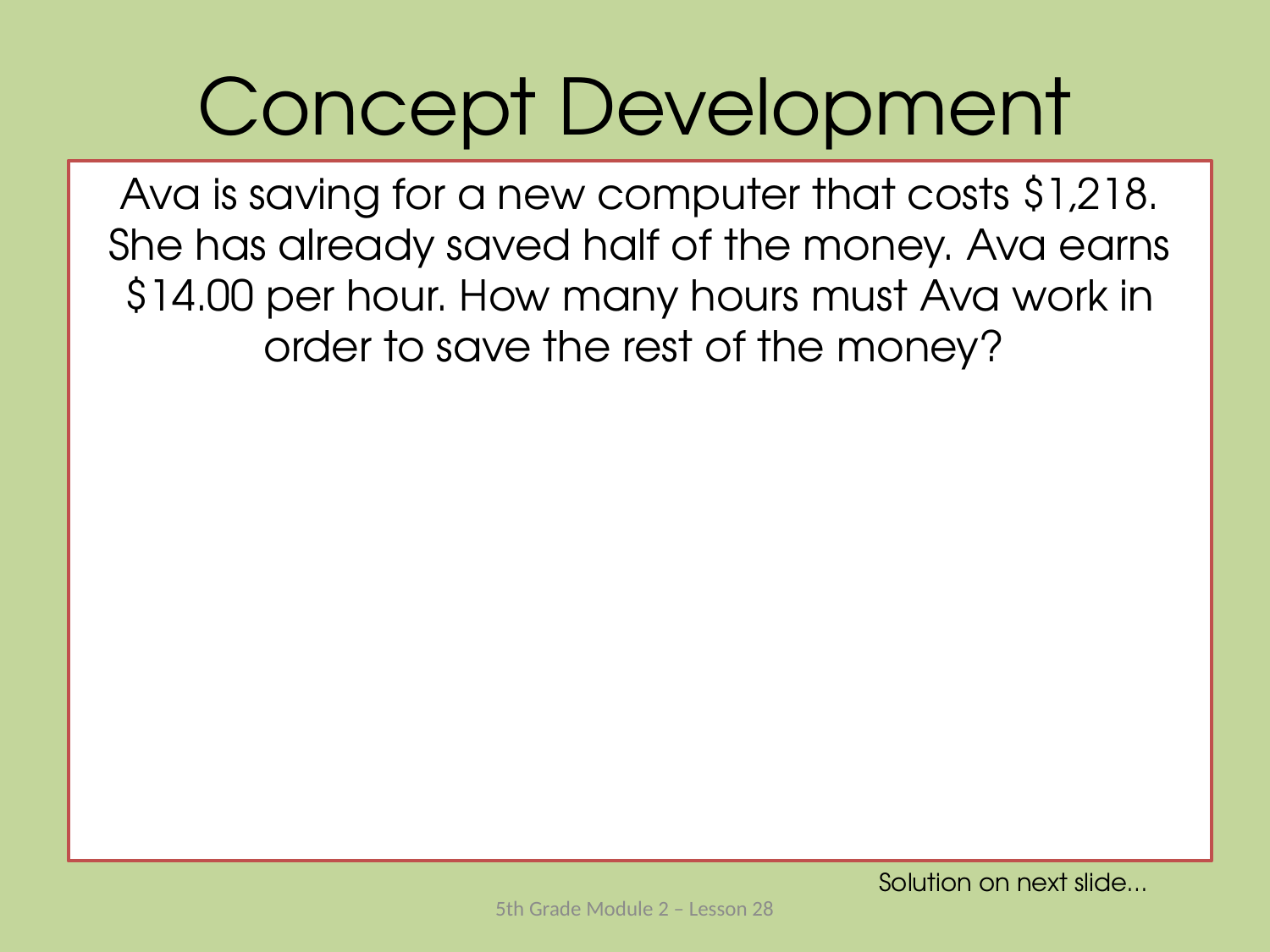

# Concept Development
Ava is saving for a new computer that costs $1,218. She has already saved half of the money. Ava earns $14.00 per hour. How many hours must Ava work in order to save the rest of the money?
Solution on next slide…
5th Grade Module 2 – Lesson 28